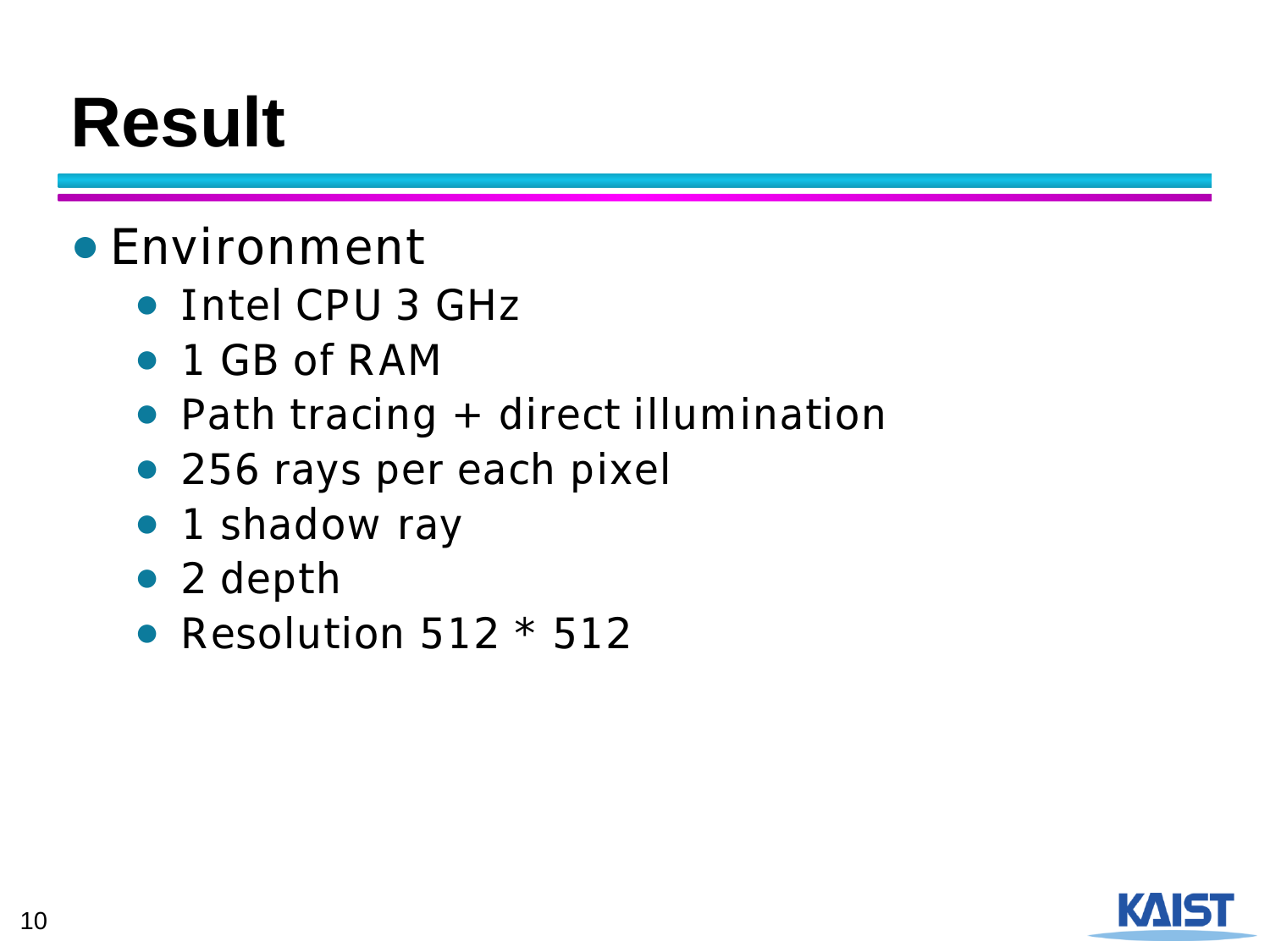

# Result
Environment
Intel CPU 3 GHz
1 GB of RAM
Path tracing + direct illumination
256 rays per each pixel
1 shadow ray
2 depth
Resolution 512 * 512